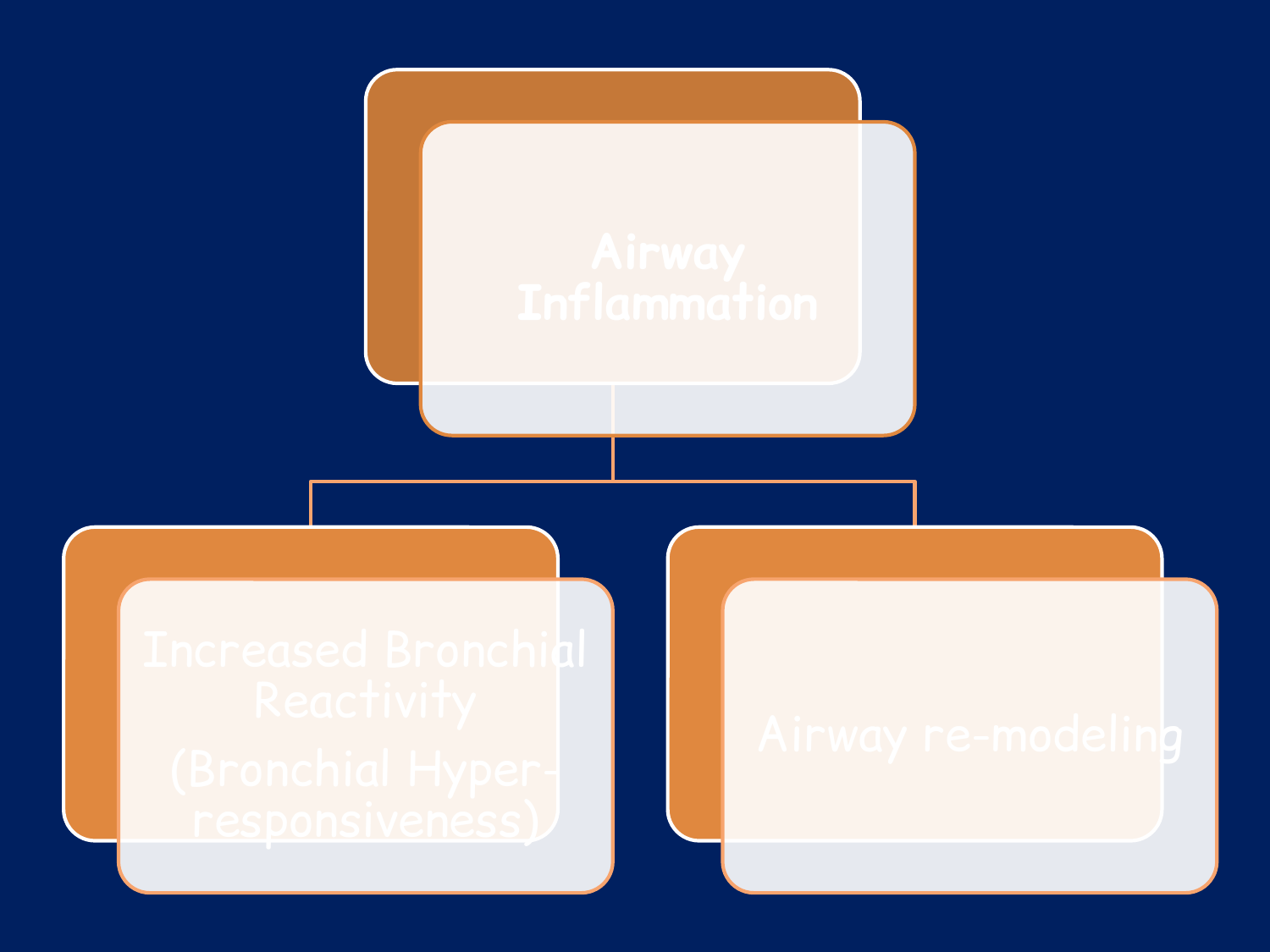

Airway Inflammation
Increased Bronchial Reactivity
(Bronchial Hyper-responsiveness)
Airway re-modeling